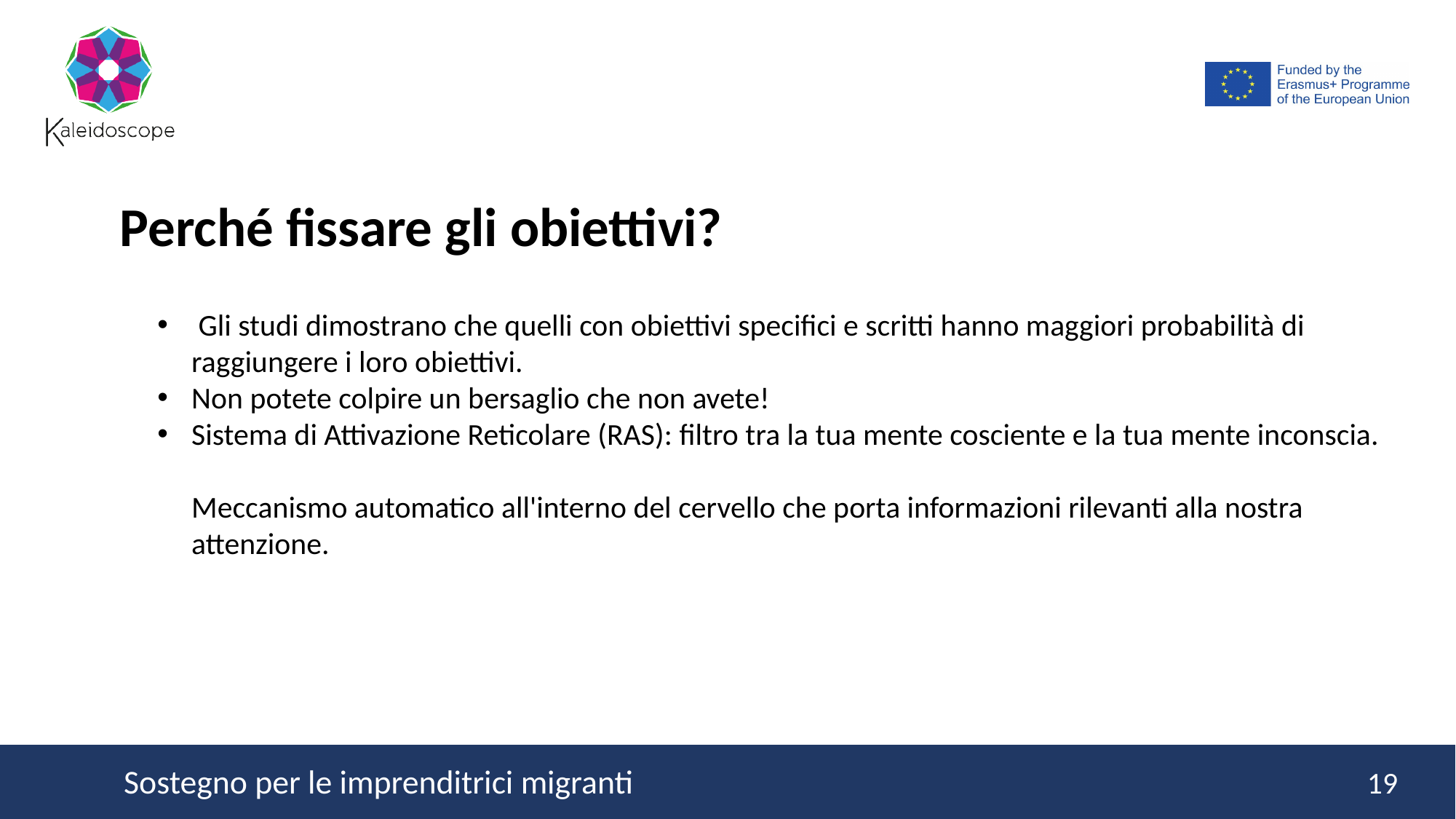

Perché fissare gli obiettivi?
 Gli studi dimostrano che quelli con obiettivi specifici e scritti hanno maggiori probabilità di raggiungere i loro obiettivi.
Non potete colpire un bersaglio che non avete!
Sistema di Attivazione Reticolare (RAS): filtro tra la tua mente cosciente e la tua mente inconscia.
Meccanismo automatico all'interno del cervello che porta informazioni rilevanti alla nostra attenzione.
19